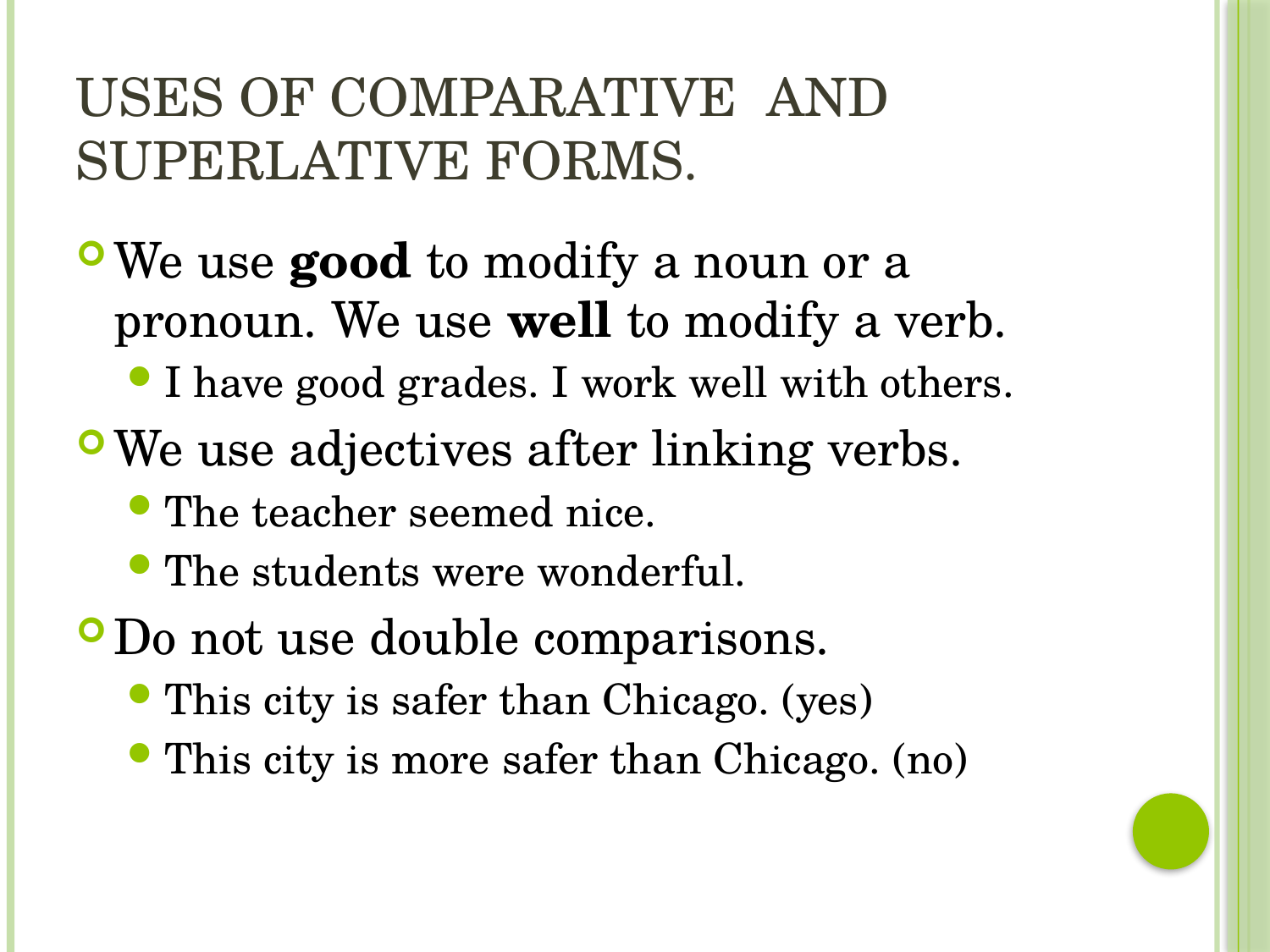

# Uses of Comparative  and Superlative forms.
We use good to modify a noun or a pronoun. We use well to modify a verb.
I have good grades. I work well with others.
We use adjectives after linking verbs.
The teacher seemed nice.
The students were wonderful.
Do not use double comparisons.
This city is safer than Chicago. (yes)
This city is more safer than Chicago. (no)